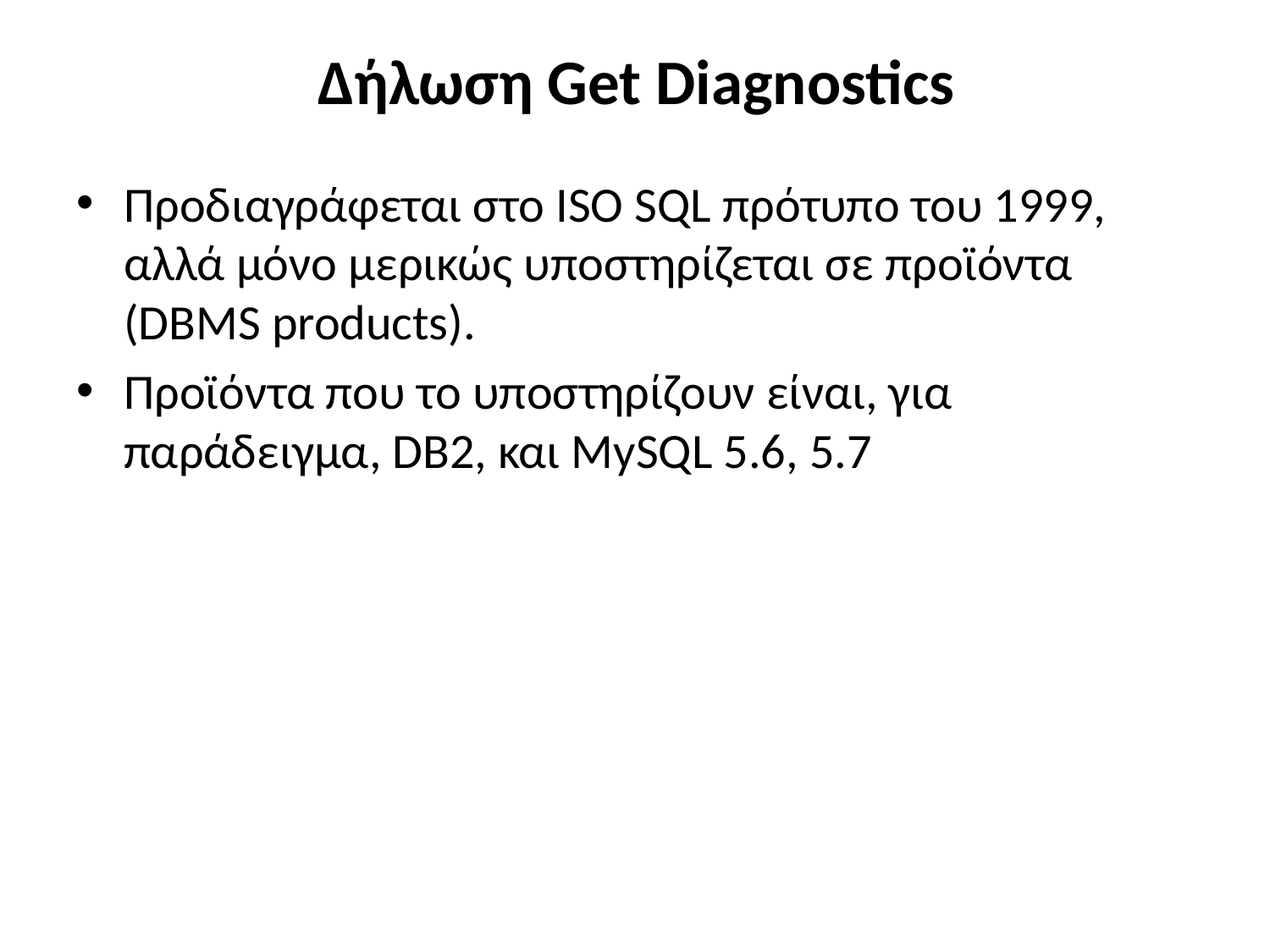

# Δήλωση Get Diagnostics
Προδιαγράφεται στο ISO SQL πρότυπο του 1999, αλλά μόνο μερικώς υποστηρίζεται σε προϊόντα (DBMS products).
Προϊόντα που το υποστηρίζουν είναι, για παράδειγμα, DB2, και MySQL 5.6, 5.7